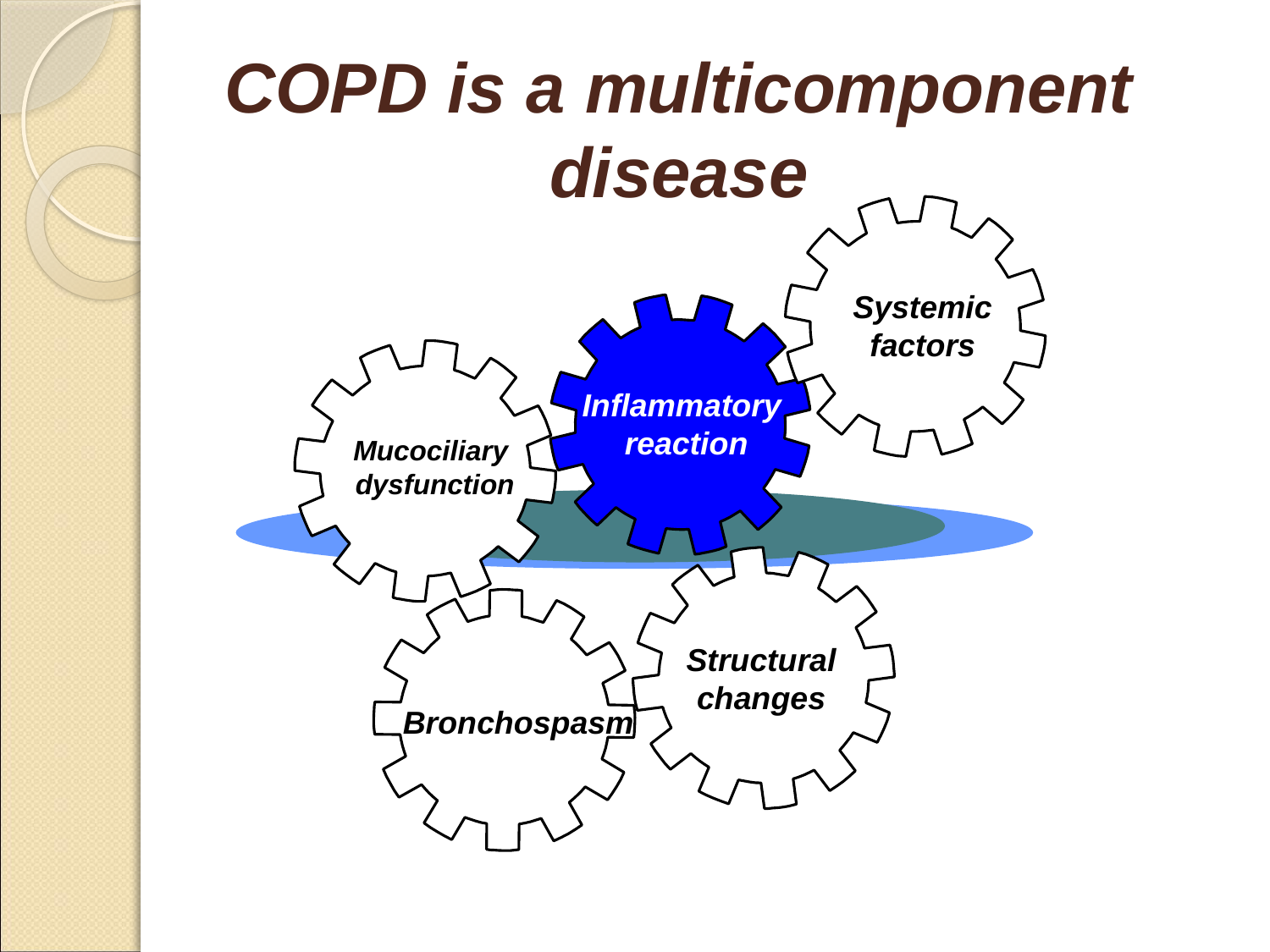

# COPD is a multicomponent disease

Systemic factors

Inflammatory
reaction
Mucociliary
dysfunction

Structural changes
Bronchospasm